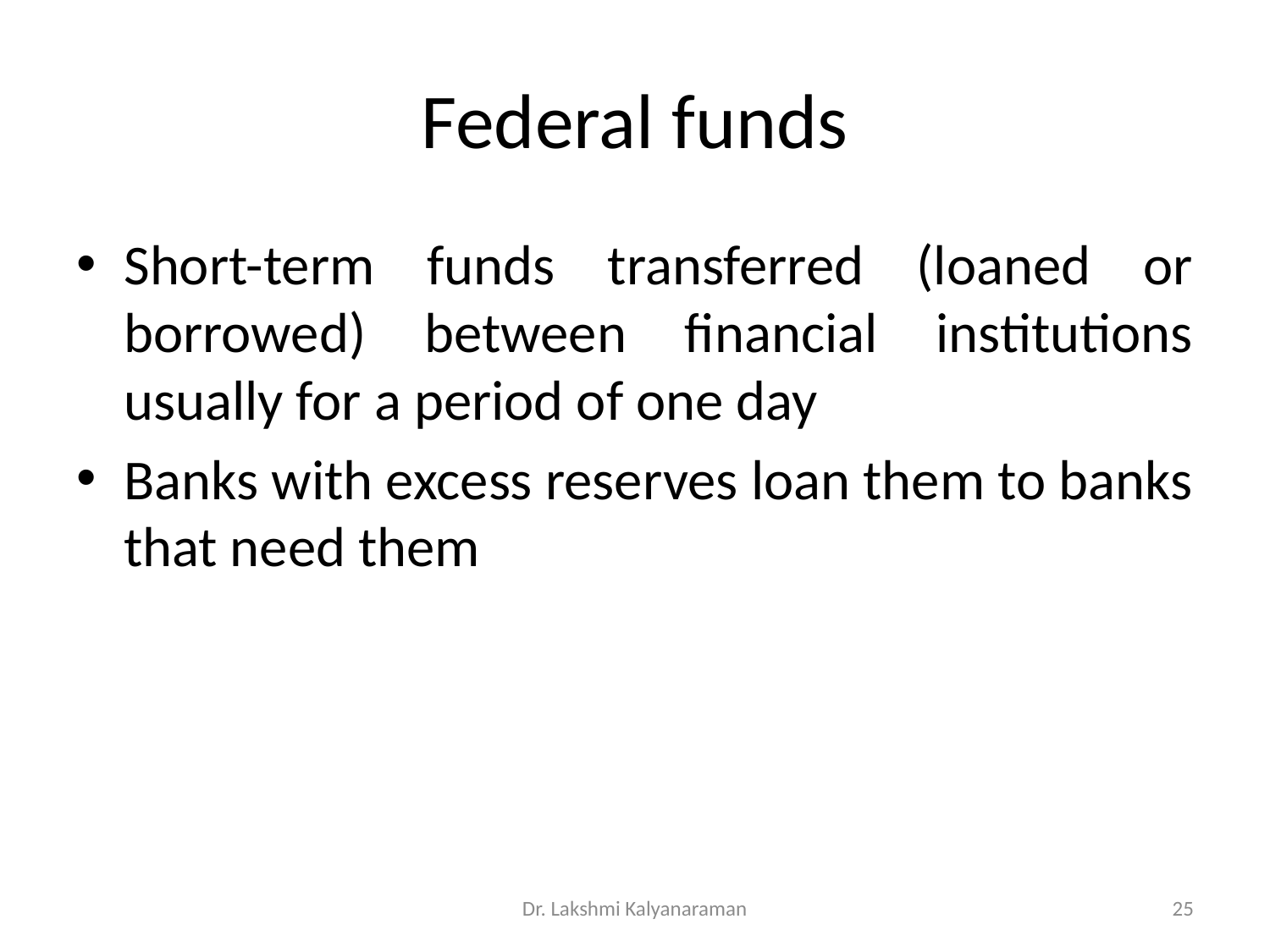

# Federal funds
Short-term funds transferred (loaned or borrowed) between financial institutions usually for a period of one day
Banks with excess reserves loan them to banks that need them

Dr. Lakshmi Kalyanaraman
25